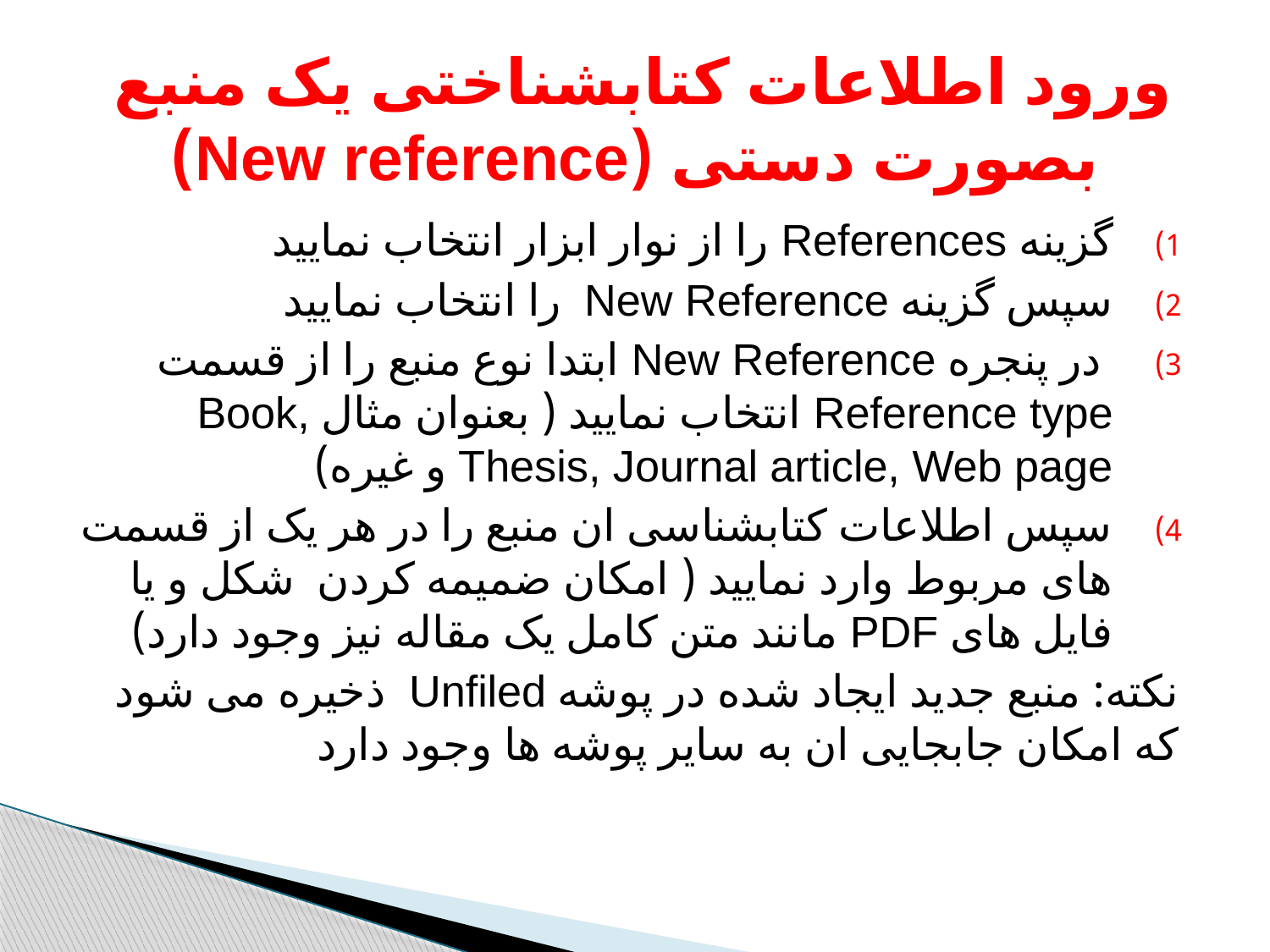

# ورود اطلاعات کتابشناختی یک منبع  بصورت دستی (New reference)
گزینه References را از نوار ابزار انتخاب نمایید
سپس گزینه New Reference  را انتخاب نمایید
 در پنجره New Reference ابتدا نوع منبع را از قسمت Reference type انتخاب نمایید ( بعنوان مثال Book, Thesis, Journal article, Web page و غیره)
سپس اطلاعات کتابشناسی ان منبع را در هر یک از قسمت های مربوط وارد نمایید ( امکان ضمیمه کردن  شکل و یا فایل های PDF مانند متن کامل یک مقاله نیز وجود دارد)
نکته: منبع جدید ایجاد شده در پوشه Unfiled  ذخیره می شود که امکان جابجایی ان به سایر پوشه ها وجود دارد